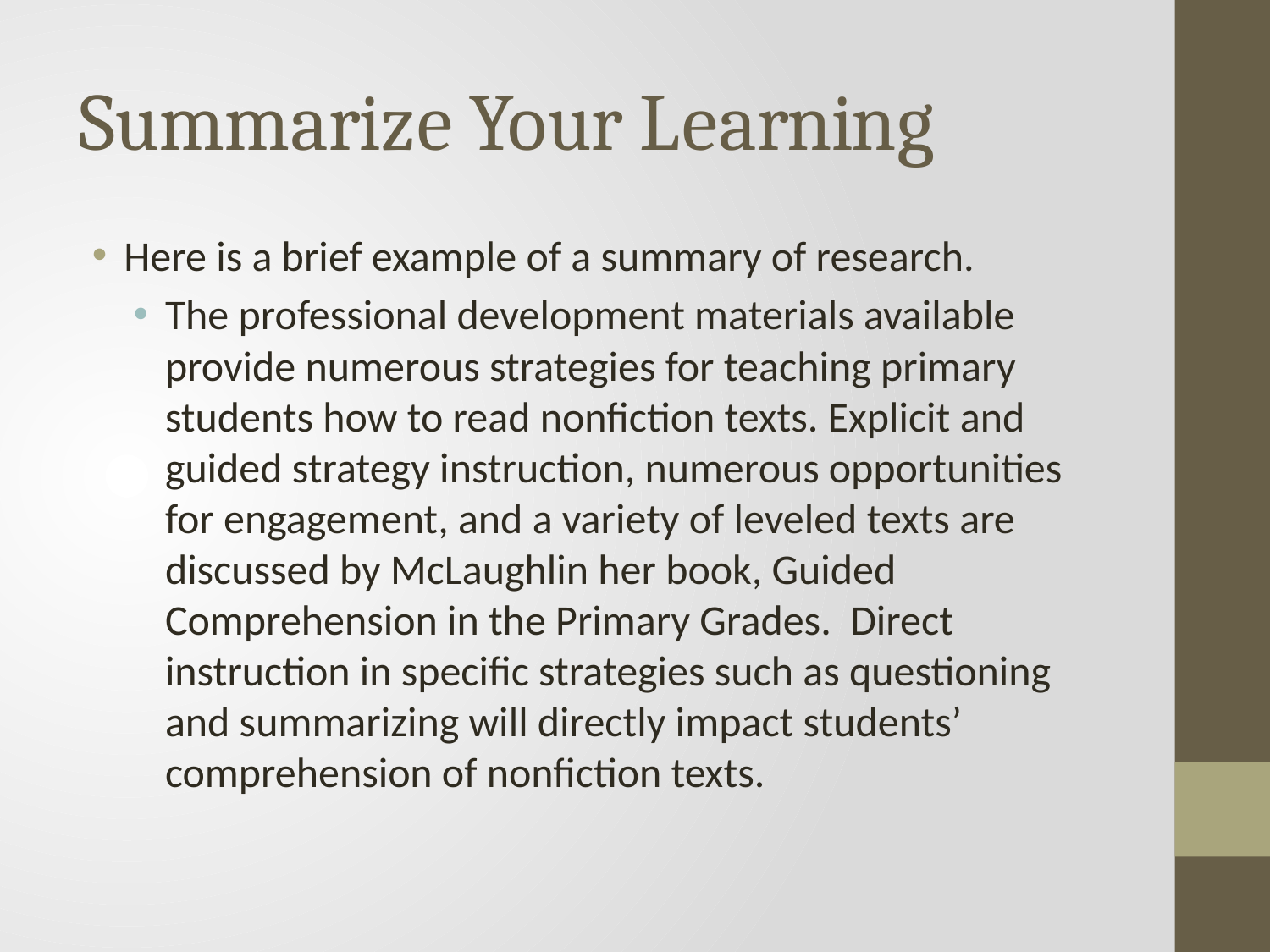

# Summarize Your Learning
Here is a brief example of a summary of research.
The professional development materials available provide numerous strategies for teaching primary students how to read nonfiction texts. Explicit and guided strategy instruction, numerous opportunities for engagement, and a variety of leveled texts are discussed by McLaughlin her book, Guided Comprehension in the Primary Grades.  Direct instruction in specific strategies such as questioning and summarizing will directly impact students’ comprehension of nonfiction texts.